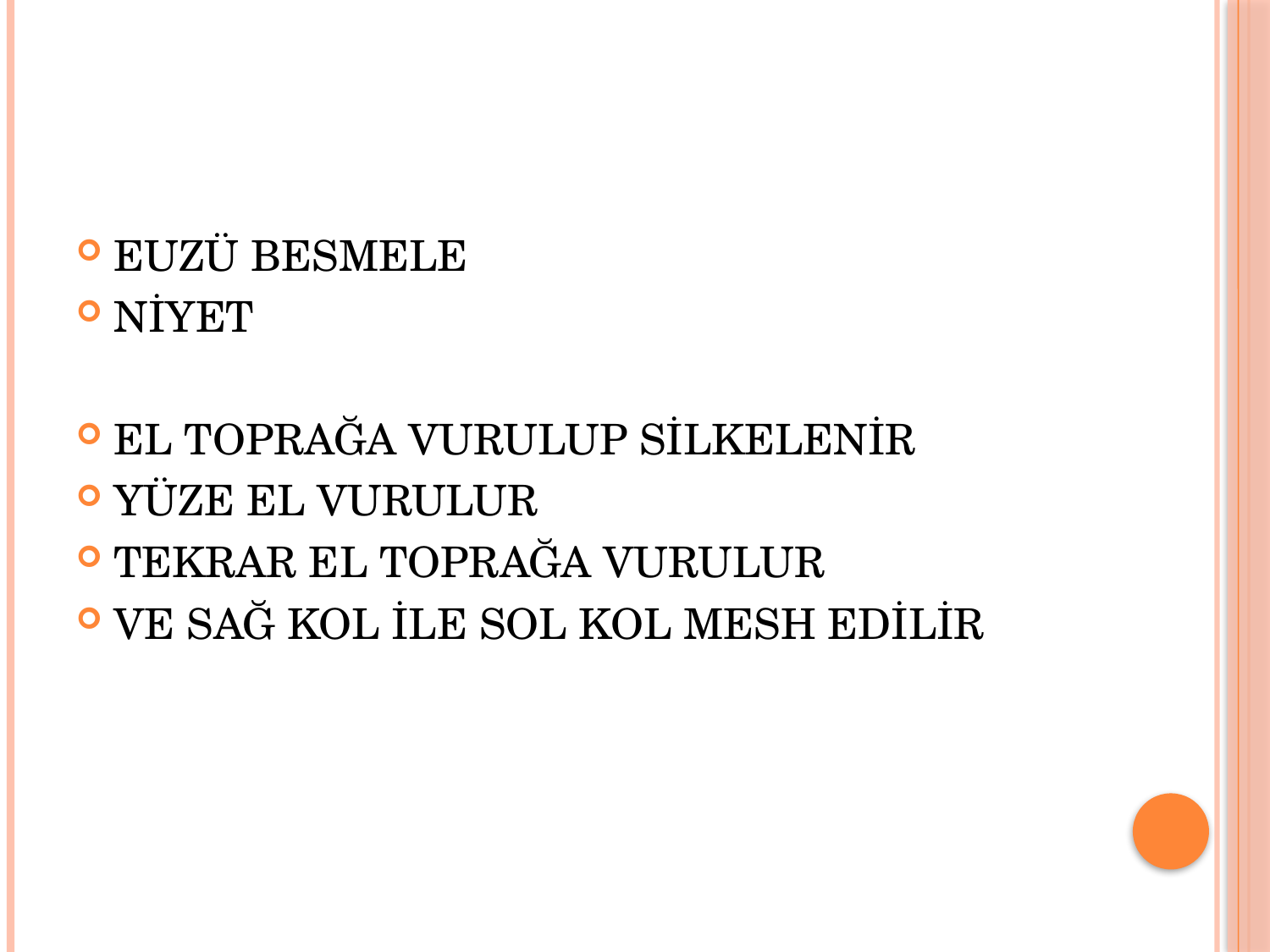

#
EUZÜ BESMELE
NİYET

EL TOPRAĞA VURULUP SİLKELENİR
YÜZE EL VURULUR
TEKRAR EL TOPRAĞA VURULUR
VE SAĞ KOL İLE SOL KOL MESH EDİLİR